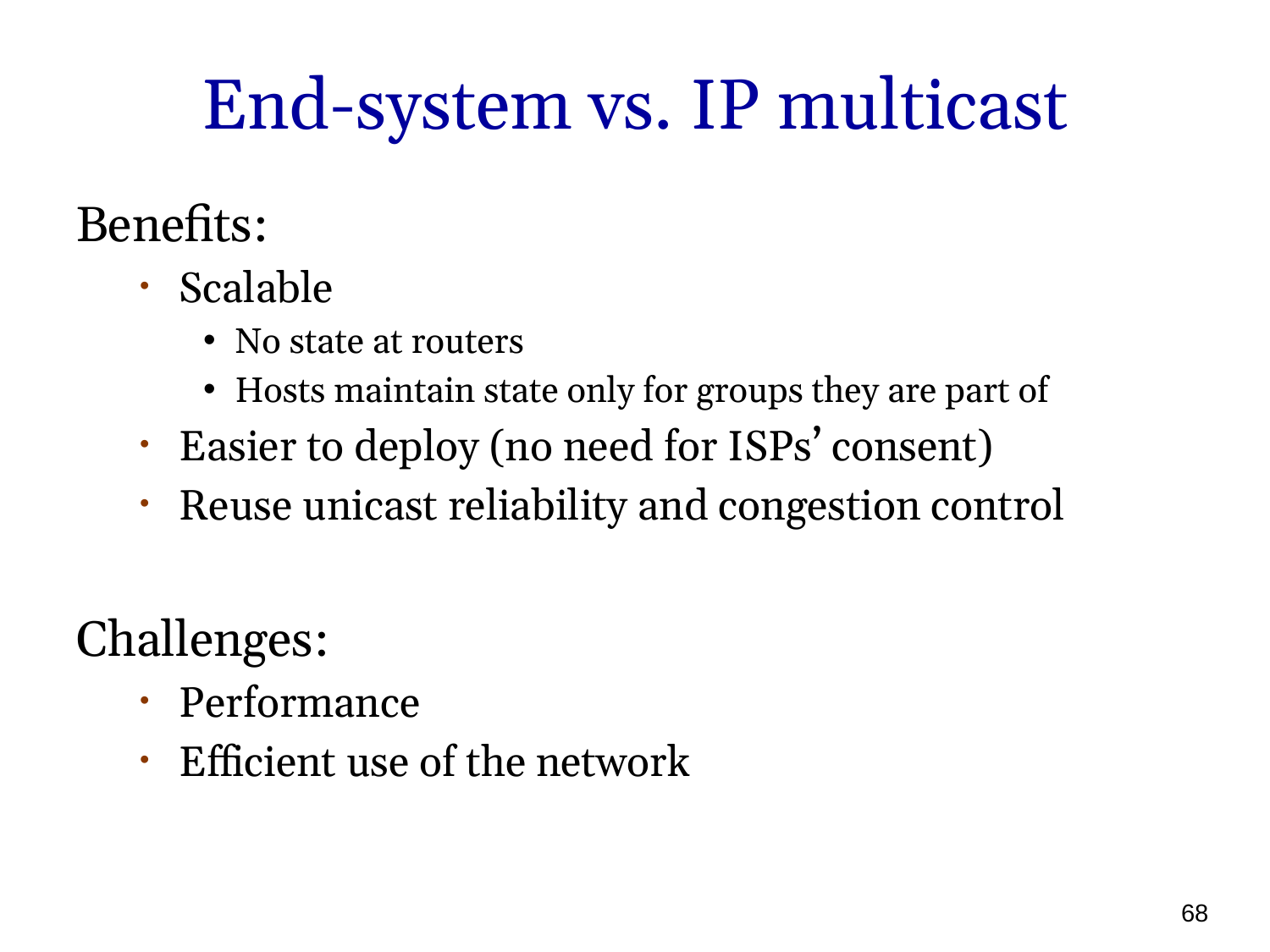

# End-system vs. IP multicast
Benefits:
Scalable
No state at routers
Hosts maintain state only for groups they are part of
Easier to deploy (no need for ISPs’ consent)
Reuse unicast reliability and congestion control

Challenges:
Performance
Efficient use of the network
68